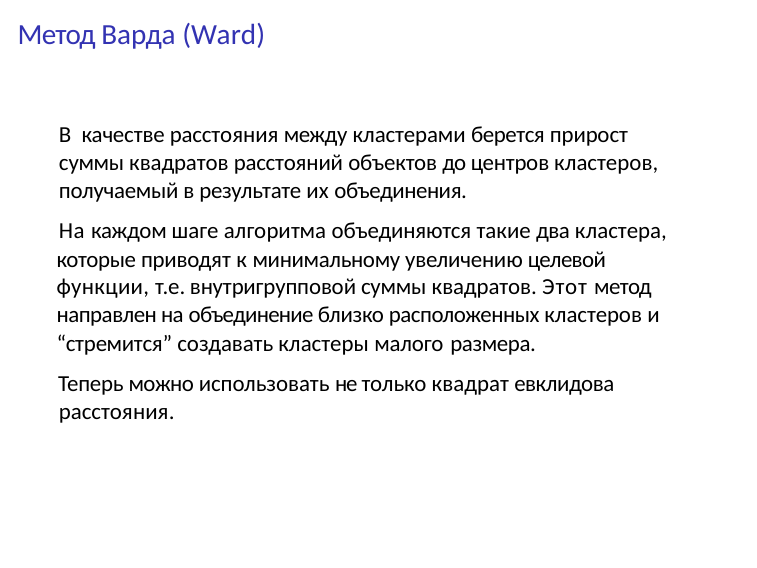

# Метод Варда (Ward)
В качестве расстояния между кластерами берется прирост  суммы квадратов расстояний объектов до центров кластеров,  получаемый в результате их объединения.
На каждом шаге алгоритма объединяются такие два кластера,  которые приводят к минимальному увеличению целевой  функции, т.е. внутригрупповой суммы квадратов. Этот метод  направлен на объединение близко расположенных кластеров и  “стремится” создавать кластеры малого размера.
Теперь можно использовать не только квадрат евклидова  расстояния.